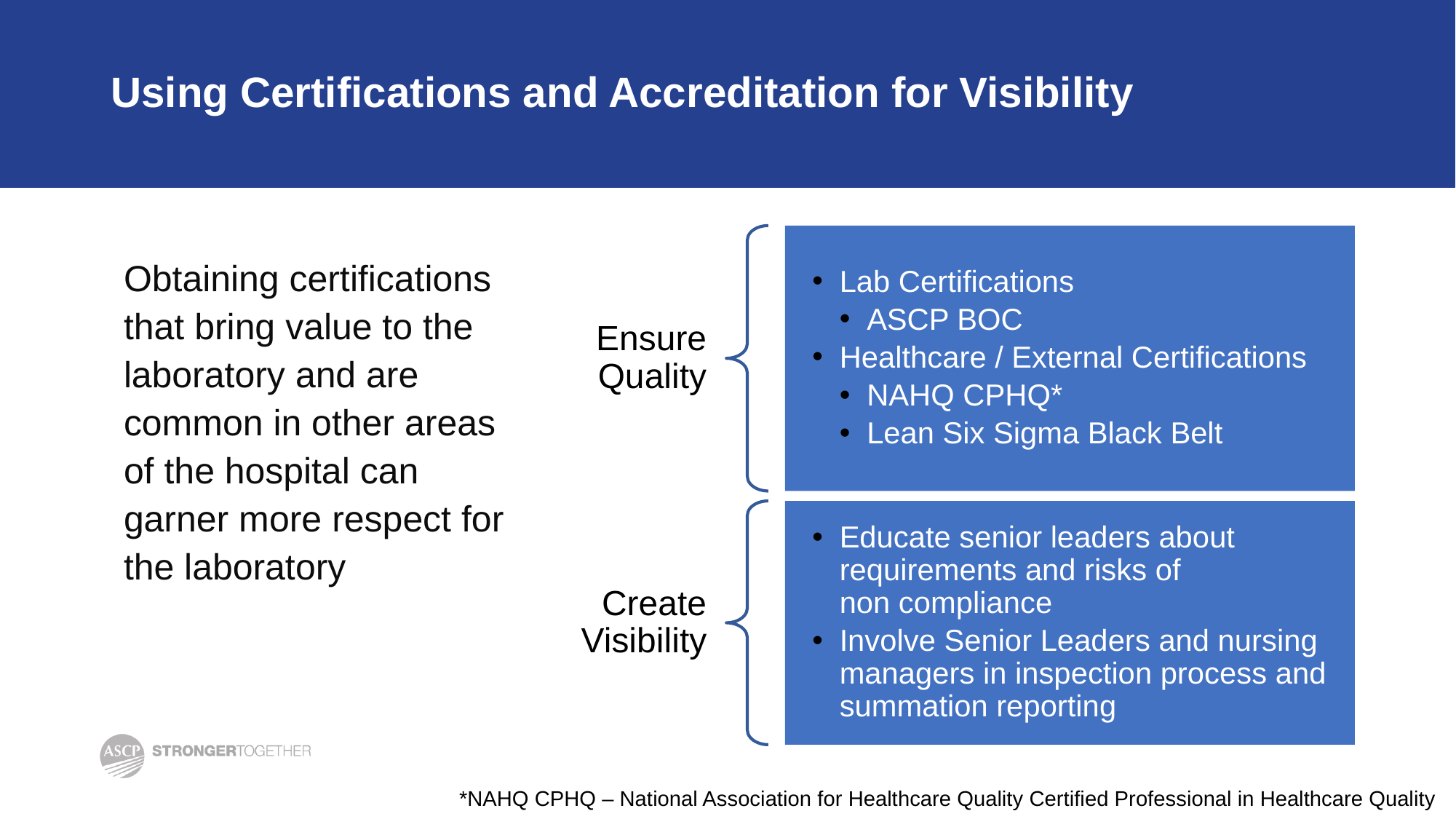

# Using Certifications and Accreditation for Visibility
Obtaining certifications that bring value to the laboratory and are common in other areas of the hospital can garner more respect for the laboratory

Lab Certifications
ASCP BOC
Healthcare / External Certifications
NAHQ CPHQ*
Lean Six Sigma Black Belt

Ensure Quality

Educate senior leaders about requirements and risks of                non compliance
Involve Senior Leaders and nursing managers in inspection process and summation reporting

Create Visibility
*NAHQ CPHQ – National Association for Healthcare Quality Certified Professional in Healthcare Quality